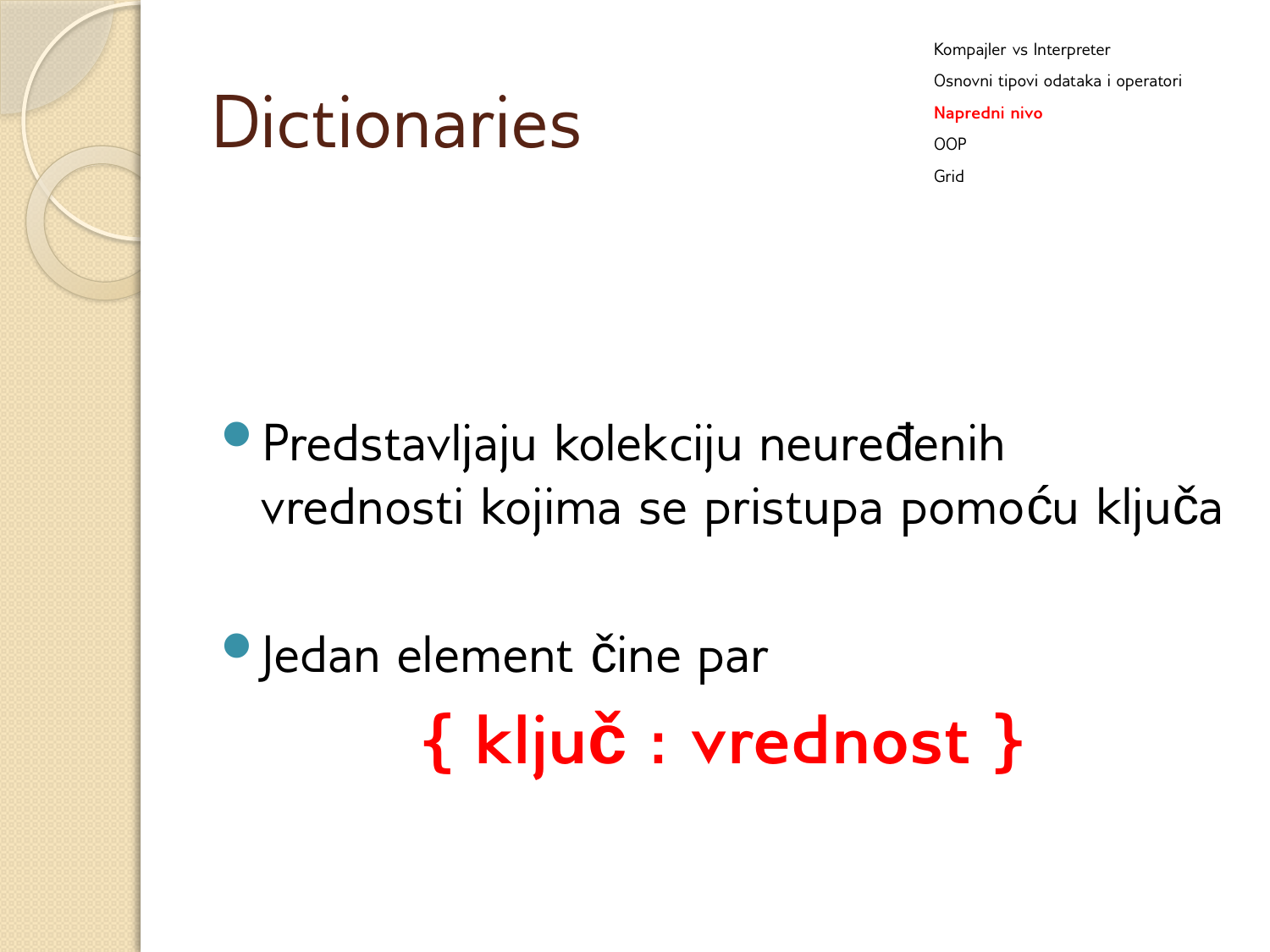

Kompajler vs Interpreter
Osnovni tipovi odataka i operatori
Napredni nivo
OOP
Grid
# Dictionaries
Predstavljaju kolekciju neuređenih vrednosti kojima se pristupa pomoću ključa

Jedan element čine par
{ ključ : vrednost }